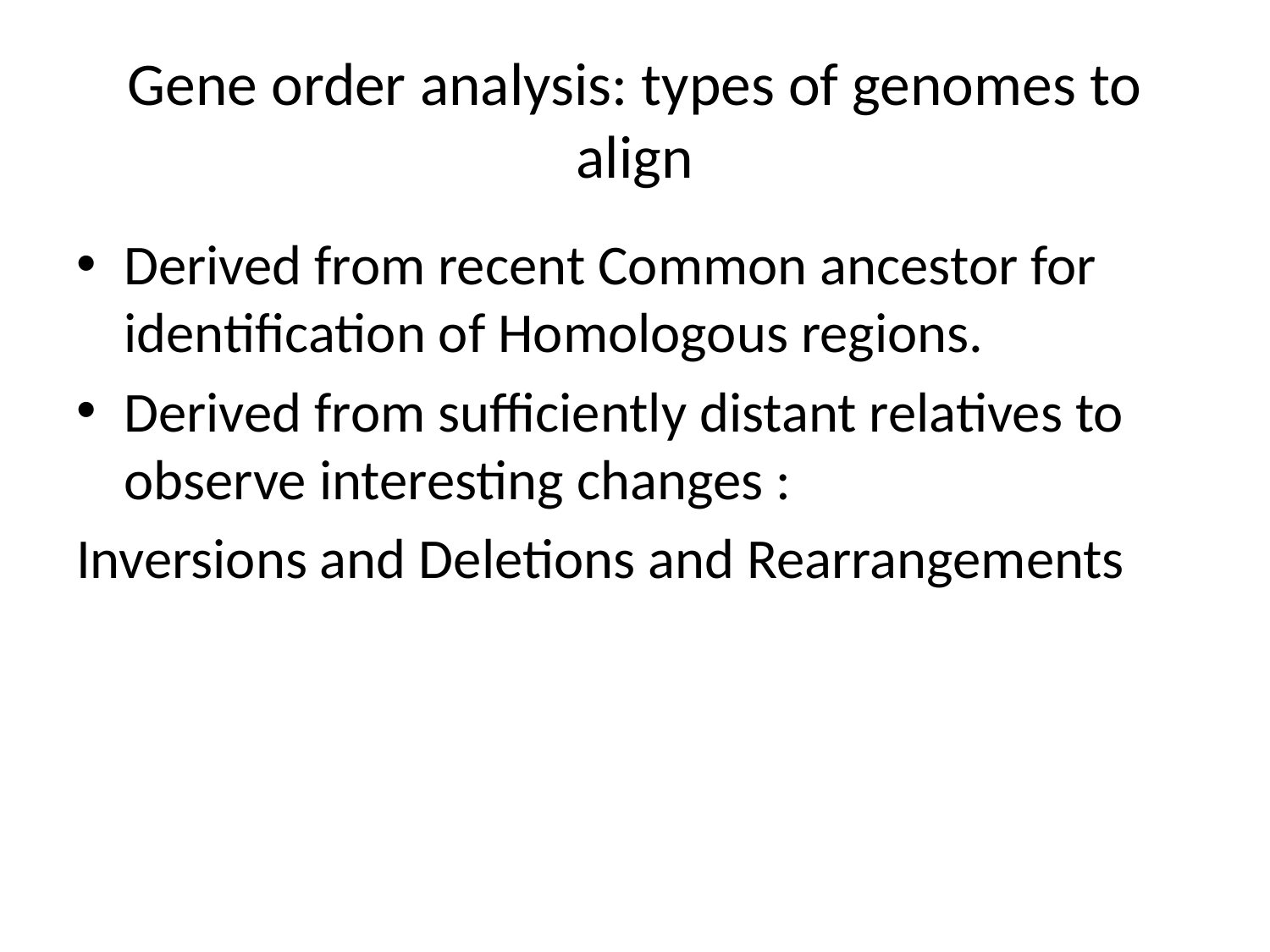

# Gene order analysis: types of genomes to align
Derived from recent Common ancestor for identification of Homologous regions.
Derived from sufficiently distant relatives to observe interesting changes :
Inversions and Deletions and Rearrangements